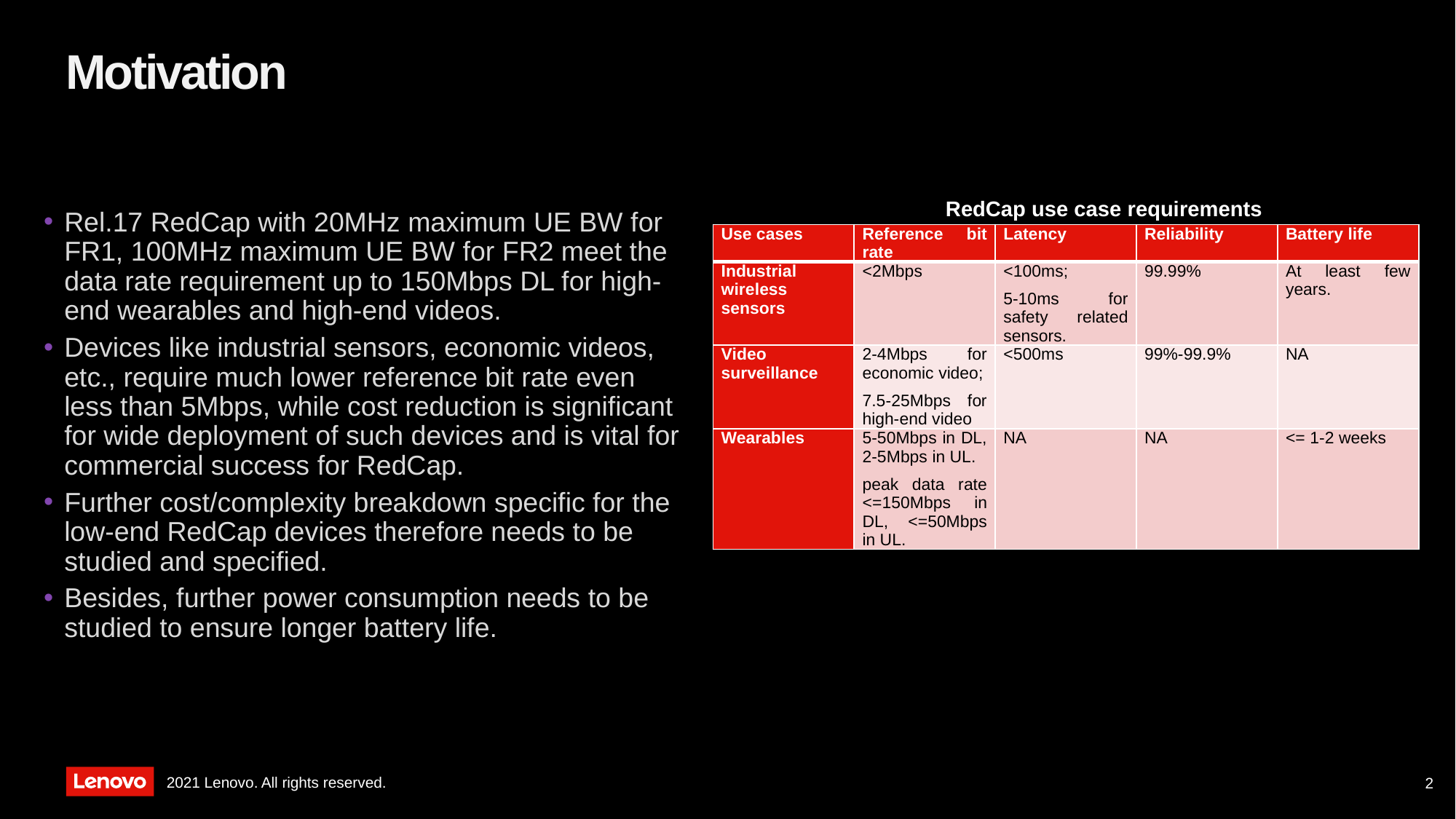

# Motivation
RedCap use case requirements
Rel.17 RedCap with 20MHz maximum UE BW for FR1, 100MHz maximum UE BW for FR2 meet the data rate requirement up to 150Mbps DL for high-end wearables and high-end videos.
Devices like industrial sensors, economic videos, etc., require much lower reference bit rate even less than 5Mbps, while cost reduction is significant for wide deployment of such devices and is vital for commercial success for RedCap.
Further cost/complexity breakdown specific for the low-end RedCap devices therefore needs to be studied and specified.
Besides, further power consumption needs to be studied to ensure longer battery life.
| Use cases | Reference bit rate | Latency | Reliability | Battery life |
| --- | --- | --- | --- | --- |
| Industrial wireless sensors | <2Mbps | <100ms; 5-10ms for safety related sensors. | 99.99% | At least few years. |
| Video surveillance | 2-4Mbps for economic video; 7.5-25Mbps for high-end video | <500ms | 99%-99.9% | NA |
| Wearables | 5-50Mbps in DL, 2-5Mbps in UL. peak data rate <=150Mbps in DL, <=50Mbps in UL. | NA | NA | <= 1-2 weeks |
2